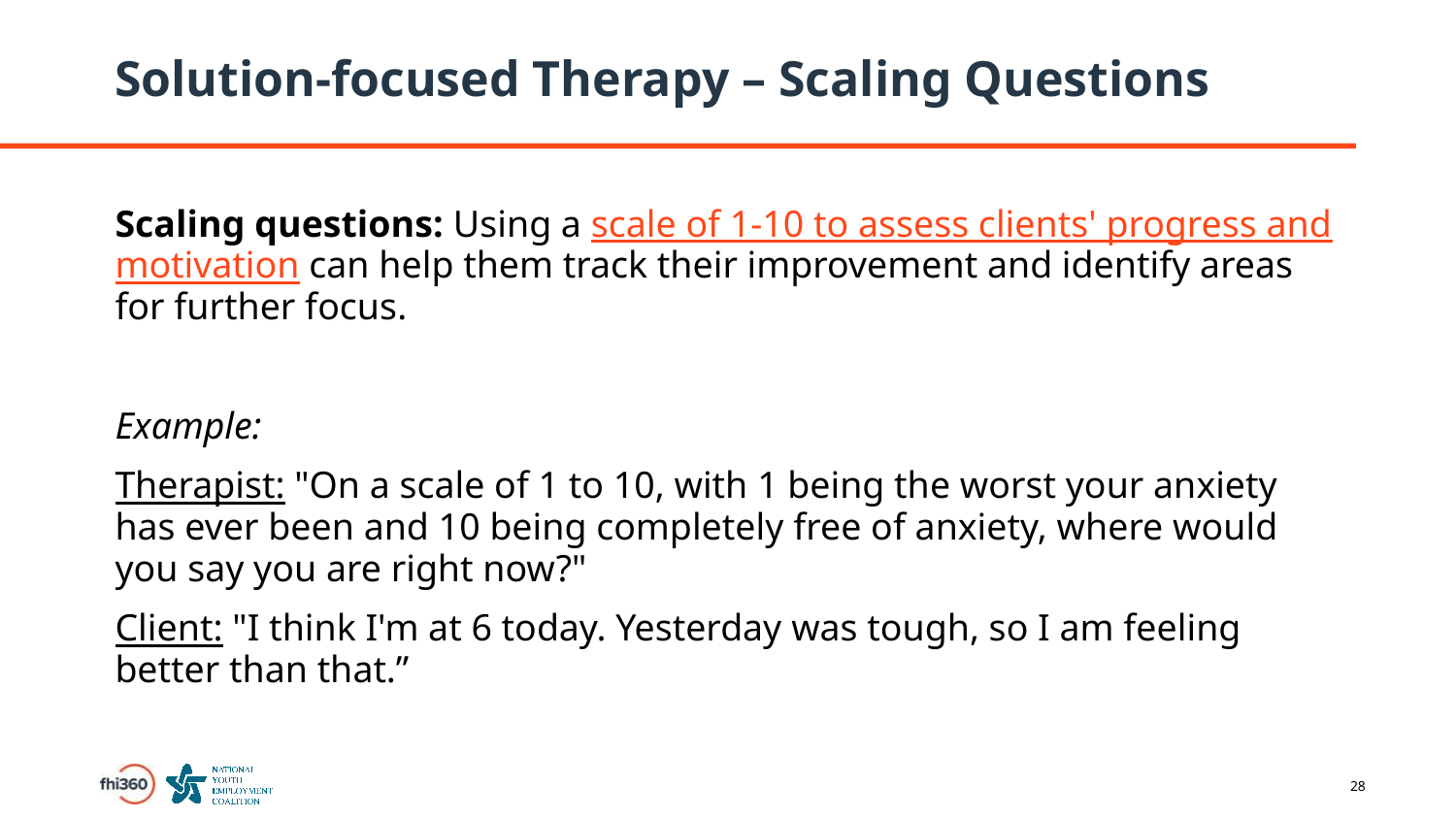

# Solution-focused Therapy – Scaling Questions
Scaling questions: Using a scale of 1-10 to assess clients' progress and motivation can help them track their improvement and identify areas for further focus.

Example:
Therapist: "On a scale of 1 to 10, with 1 being the worst your anxiety has ever been and 10 being completely free of anxiety, where would you say you are right now?"
Client: "I think I'm at 6 today. Yesterday was tough, so I am feeling better than that.”